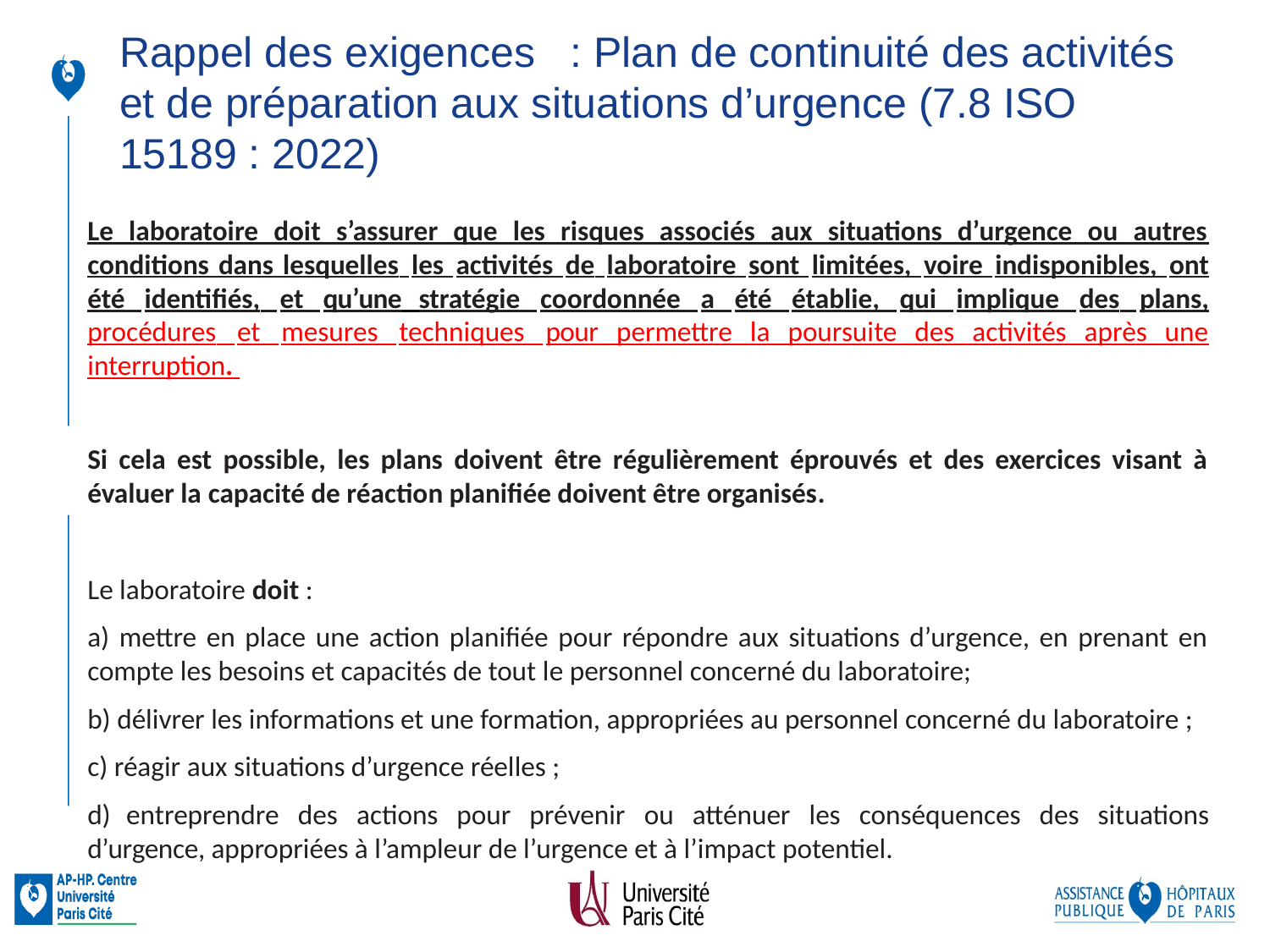

# Rappel des exigences   : Plan de continuité des activités et de préparation aux situations d’urgence (7.8 ISO 15189 : 2022)
Le laboratoire doit s’assurer que les risques associés aux situations d’urgence ou autres conditions dans lesquelles les activités de laboratoire sont limitées, voire indisponibles, ont été identifiés, et qu’une stratégie coordonnée a été établie, qui implique des plans, procédures et mesures techniques pour permettre la poursuite des activités après une interruption.

Si cela est possible, les plans doivent être régulièrement éprouvés et des exercices visant à évaluer la capacité de réaction planifiée doivent être organisés.

Le laboratoire doit :
a) mettre en place une action planifiée pour répondre aux situations d’urgence, en prenant en compte les besoins et capacités de tout le personnel concerné du laboratoire;
b) délivrer les informations et une formation, appropriées au personnel concerné du laboratoire ;
c) réagir aux situations d’urgence réelles ;
d) entreprendre des actions pour prévenir ou atténuer les conséquences des situations d’urgence, appropriées à l’ampleur de l’urgence et à l’impact potentiel.